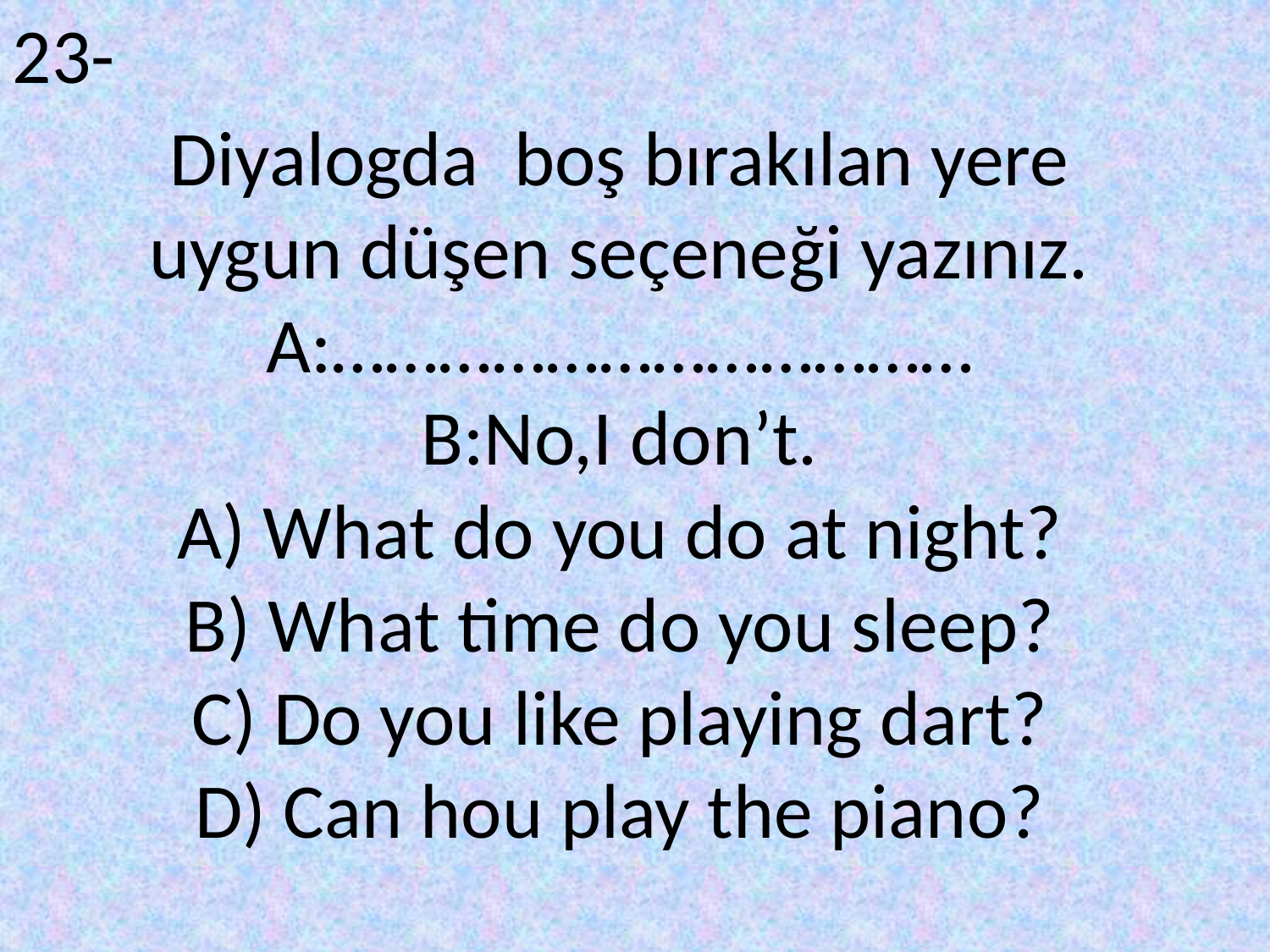

23-
# Diyalogda  boş bırakılan yere uygun düşen seçeneği yazınız. A:……………………………… B:No,I don’t. A) What do you do at night? B) What time do you sleep? C) Do you like playing dart? D) Can hou play the piano?